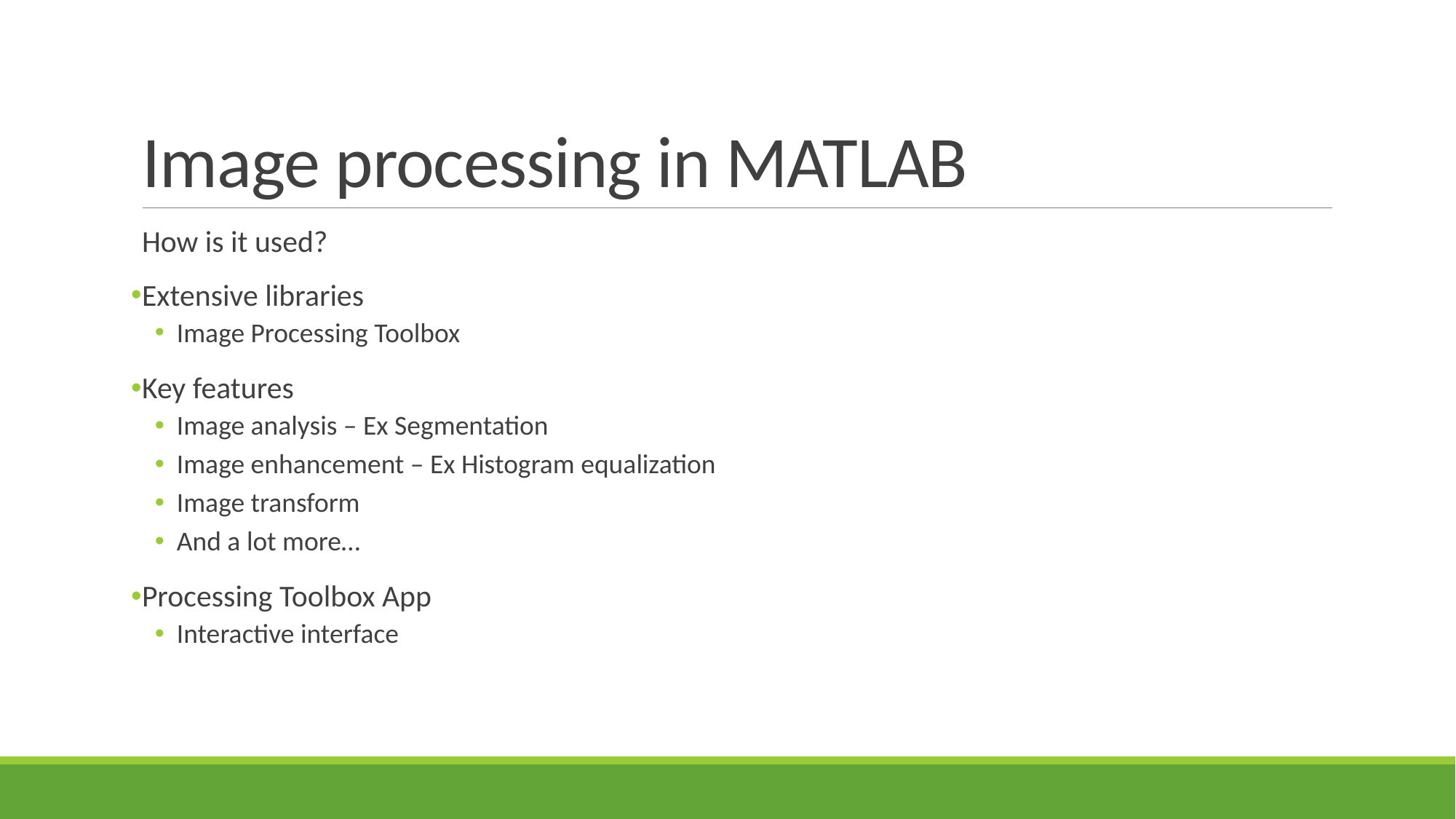

# Image processing in MATLAB
How is it used?
Extensive libraries
Image Processing Toolbox
Key features
Image analysis – Ex Segmentation
Image enhancement – Ex Histogram equalization
Image transform
And a lot more…
Processing Toolbox App
Interactive interface